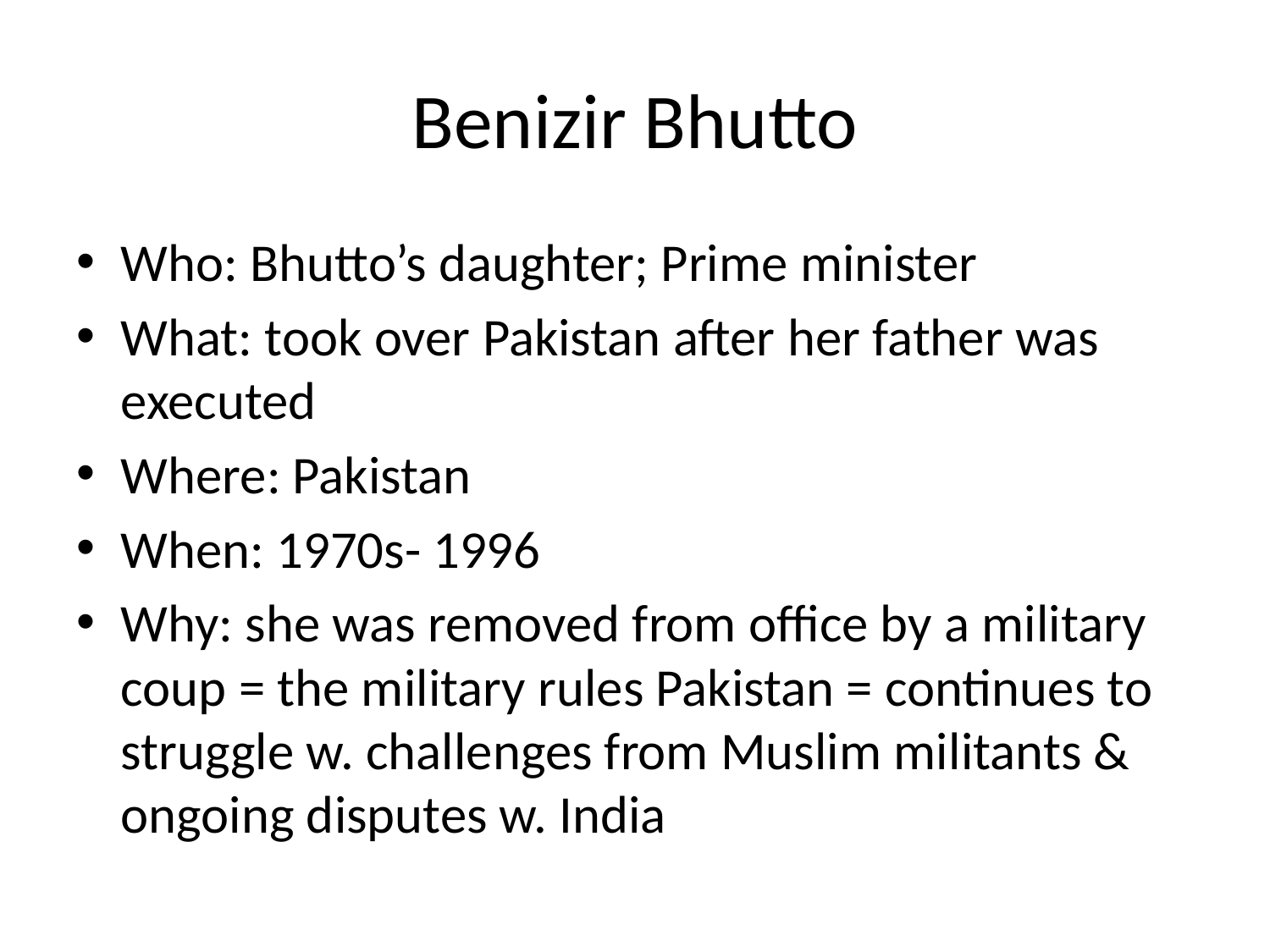

# Benizir Bhutto
Who: Bhutto’s daughter; Prime minister
What: took over Pakistan after her father was executed
Where: Pakistan
When: 1970s- 1996
Why: she was removed from office by a military coup = the military rules Pakistan = continues to struggle w. challenges from Muslim militants & ongoing disputes w. India